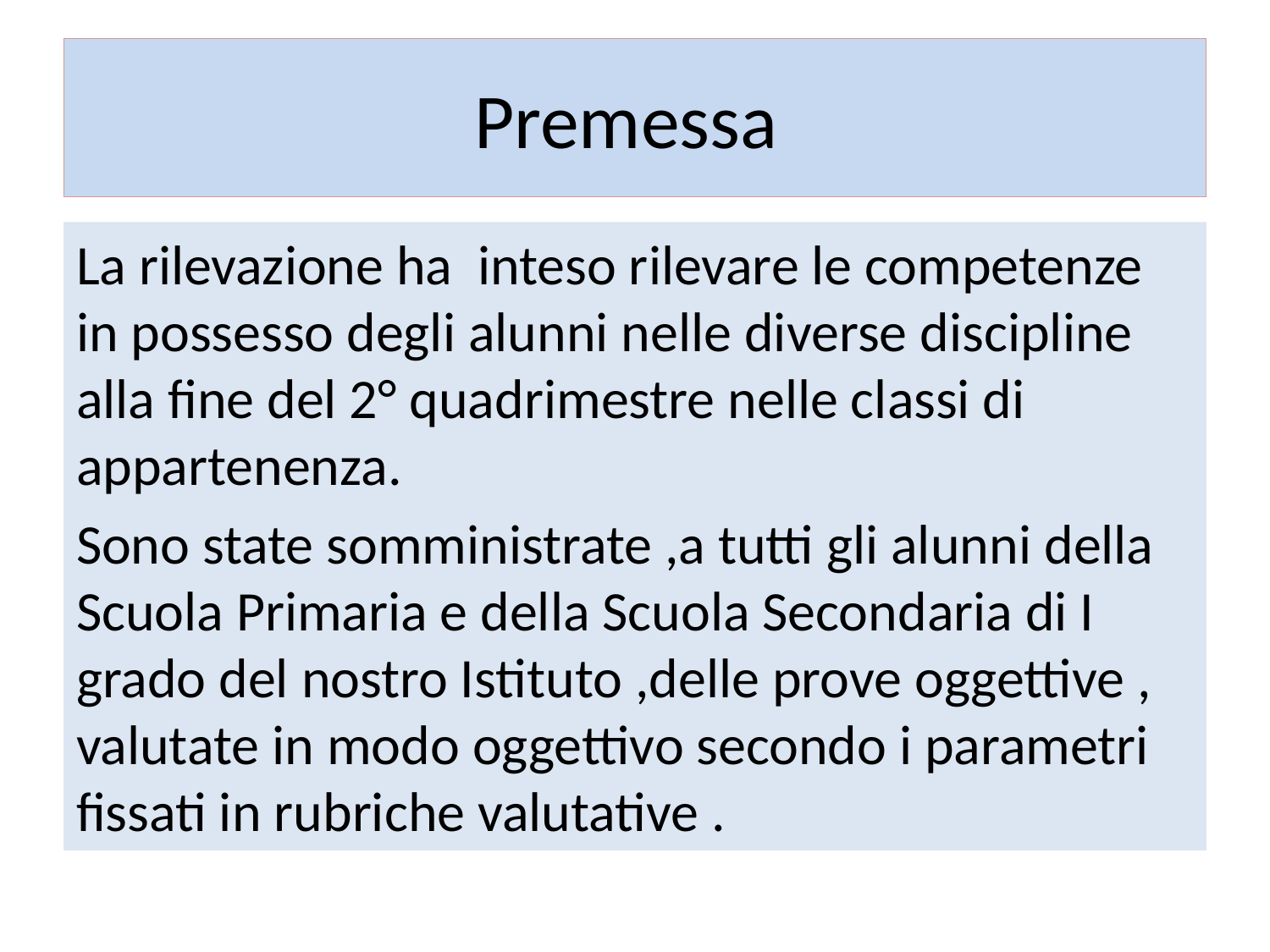

# Premessa
La rilevazione ha  inteso rilevare le competenze in possesso degli alunni nelle diverse discipline alla fine del 2° quadrimestre nelle classi di appartenenza.
Sono state somministrate ,a tutti gli alunni della Scuola Primaria e della Scuola Secondaria di I grado del nostro Istituto ,delle prove oggettive , valutate in modo oggettivo secondo i parametri fissati in rubriche valutative .